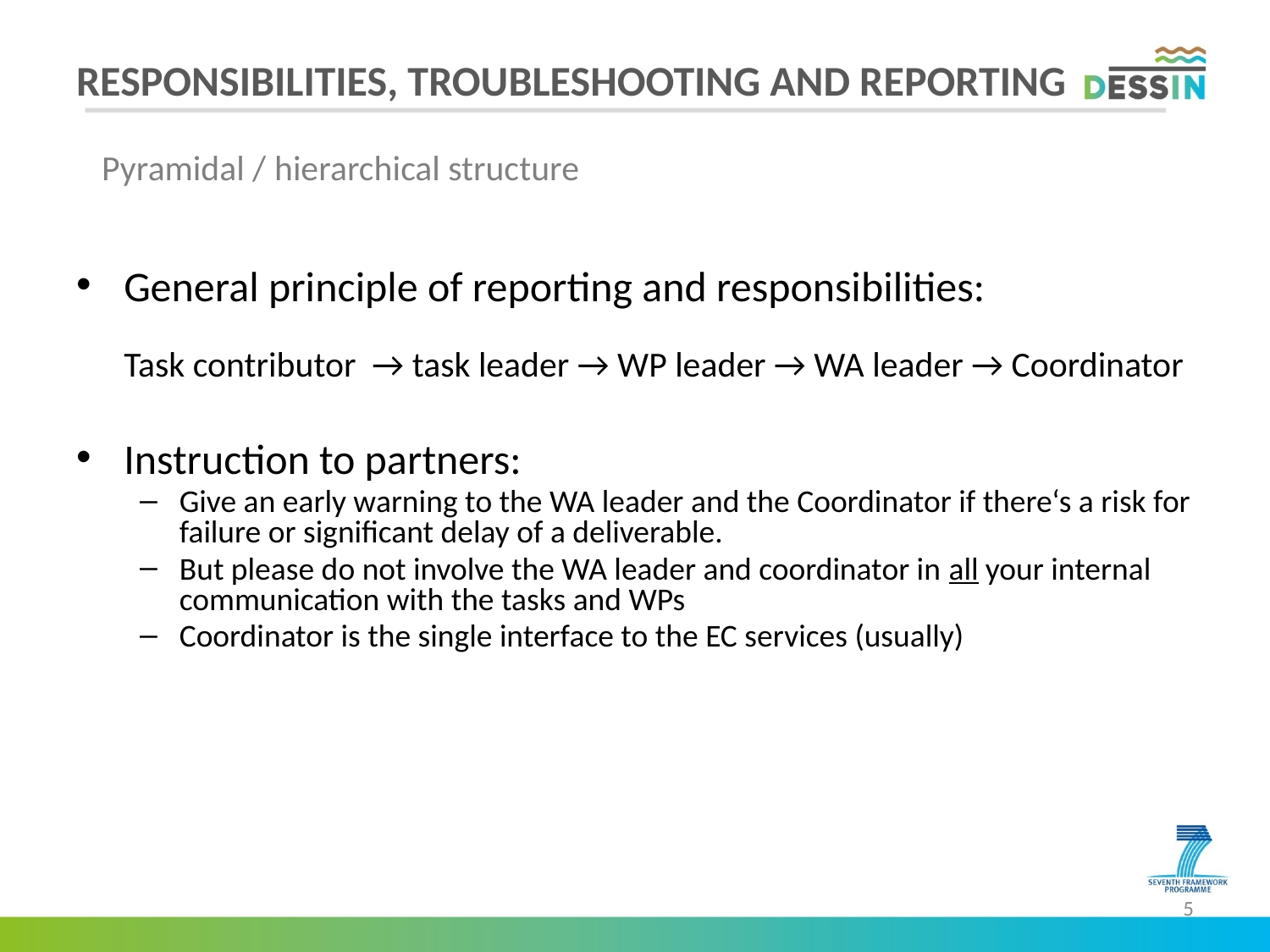

# RESPONSIBILITIES, TROUBLESHOOTING AND REPORTING
Pyramidal / hierarchical structure

General principle of reporting and responsibilities:
Task contributor  → task leader → WP leader → WA leader → Coordinator

Instruction to partners:
Give an early warning to the WA leader and the Coordinator if there‘s a risk for failure or significant delay of a deliverable.
But please do not involve the WA leader and coordinator in all your internal communication with the tasks and WPs
Coordinator is the single interface to the EC services (usually)

5